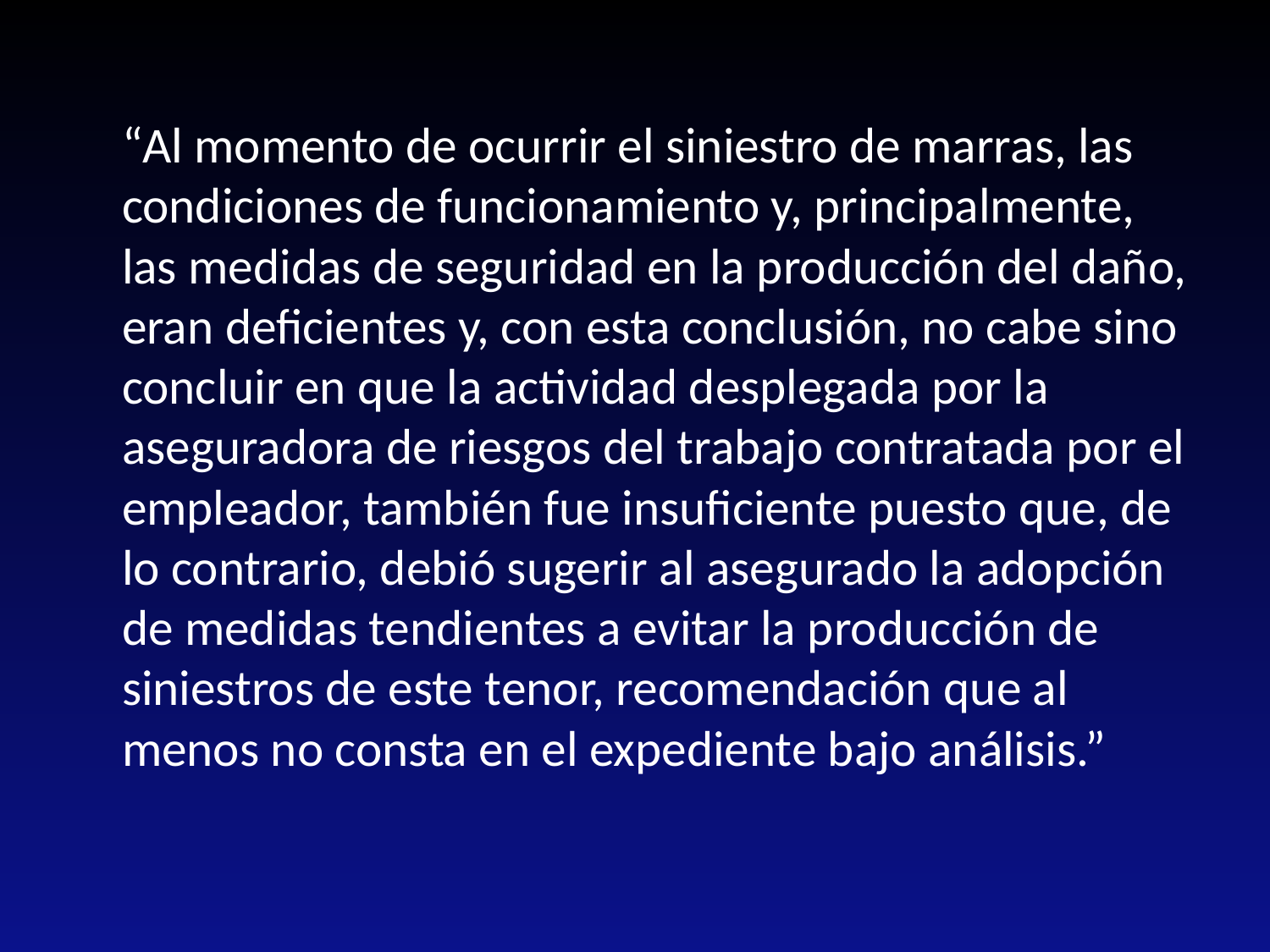

“Al momento de ocurrir el siniestro de marras, las condiciones de funcionamiento y, principalmente, las medidas de seguridad en la producción del daño, eran deficientes y, con esta conclusión, no cabe sino concluir en que la actividad desplegada por la aseguradora de riesgos del trabajo contratada por el empleador, también fue insuficiente puesto que, de lo contrario, debió sugerir al asegurado la adopción de medidas tendientes a evitar la producción de siniestros de este tenor, recomendación que al menos no consta en el expediente bajo análisis.”